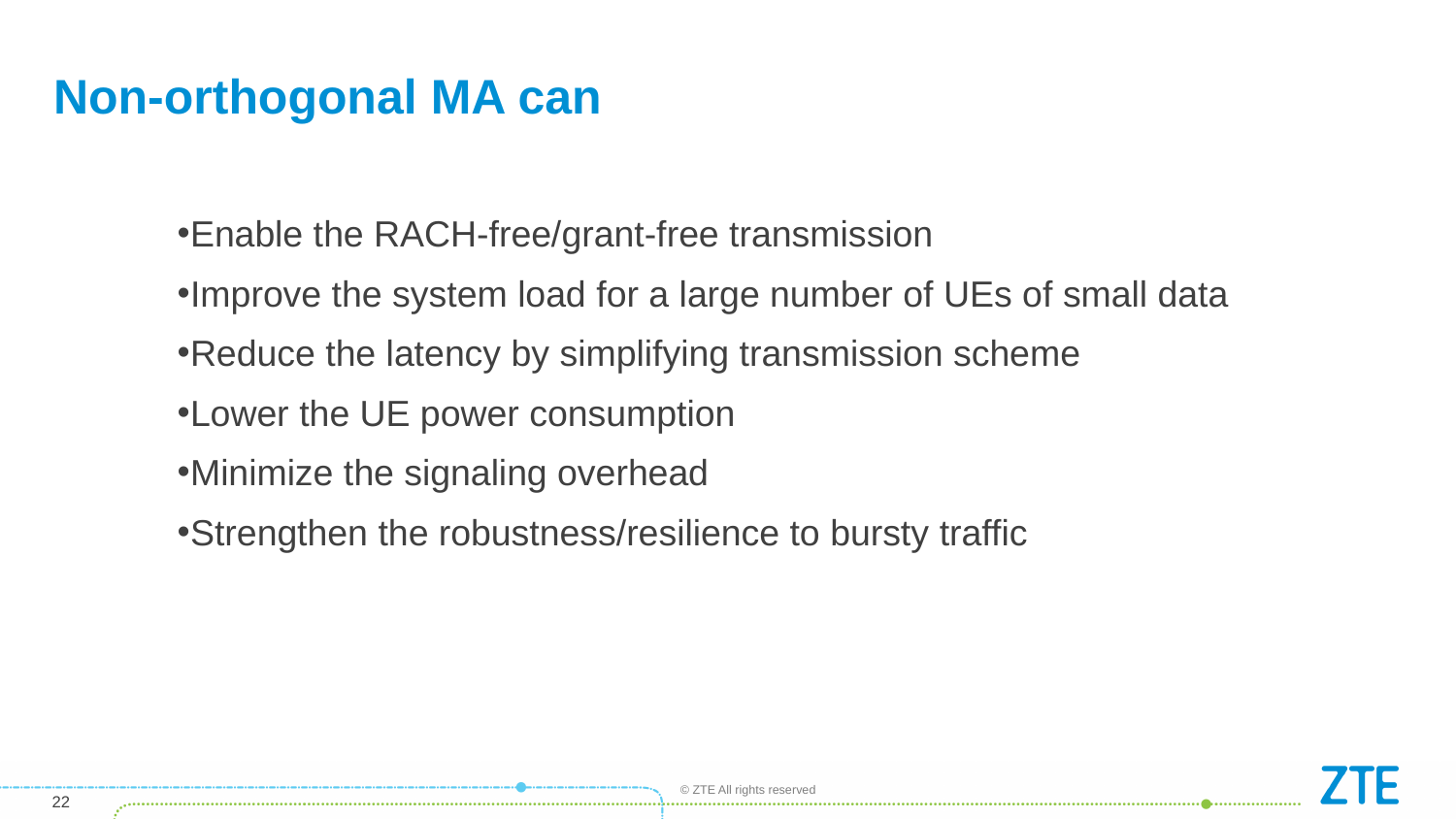

# Non-orthogonal MA can
Enable the RACH-free/grant-free transmission
Improve the system load for a large number of UEs of small data
Reduce the latency by simplifying transmission scheme
Lower the UE power consumption
Minimize the signaling overhead
Strengthen the robustness/resilience to bursty traffic